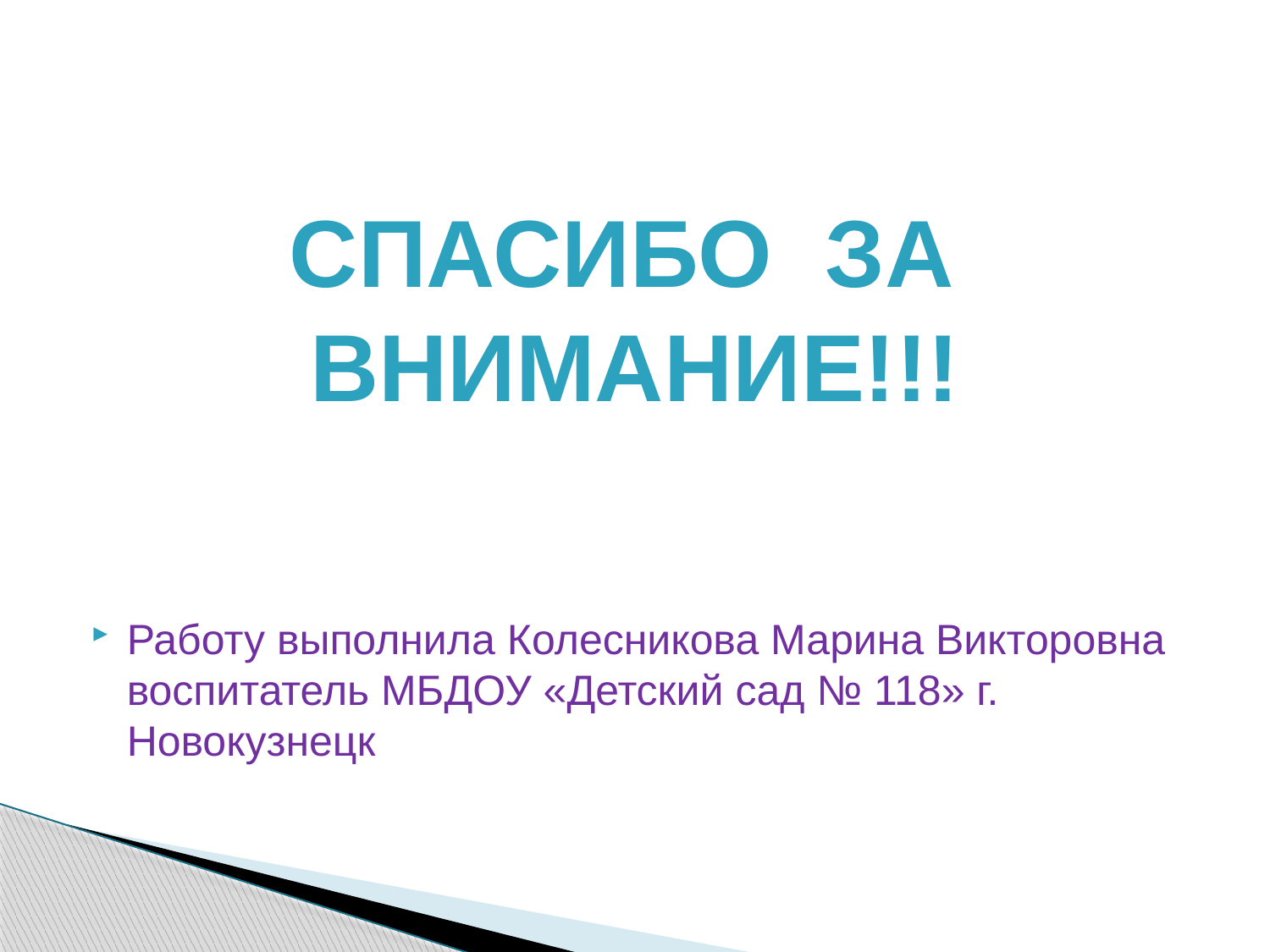

СПАСИБО  ЗА  ВНИМАНИЕ!!!
Работу выполнила Колесникова Марина Викторовна воспитатель МБДОУ «Детский сад № 118» г. Новокузнецк